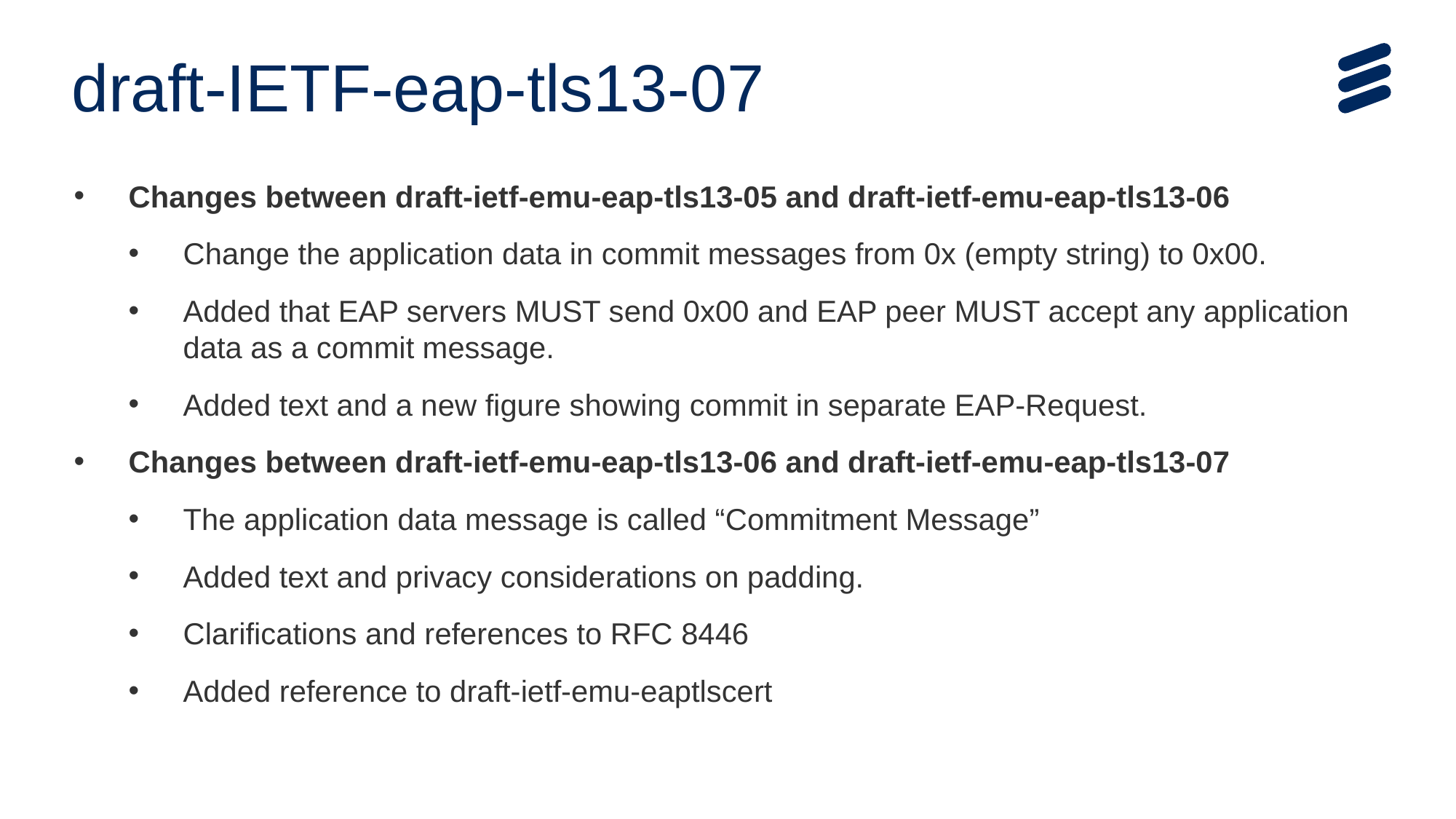

# draft-IETF-eap-tls13-07
Changes between draft-ietf-emu-eap-tls13-05 and draft-ietf-emu-eap-tls13-06
Change the application data in commit messages from 0x (empty string) to 0x00.
Added that EAP servers MUST send 0x00 and EAP peer MUST accept any application data as a commit message.
Added text and a new figure showing commit in separate EAP-Request.
Changes between draft-ietf-emu-eap-tls13-06 and draft-ietf-emu-eap-tls13-07
The application data message is called “Commitment Message”
Added text and privacy considerations on padding.
Clarifications and references to RFC 8446
Added reference to draft-ietf-emu-eaptlscert